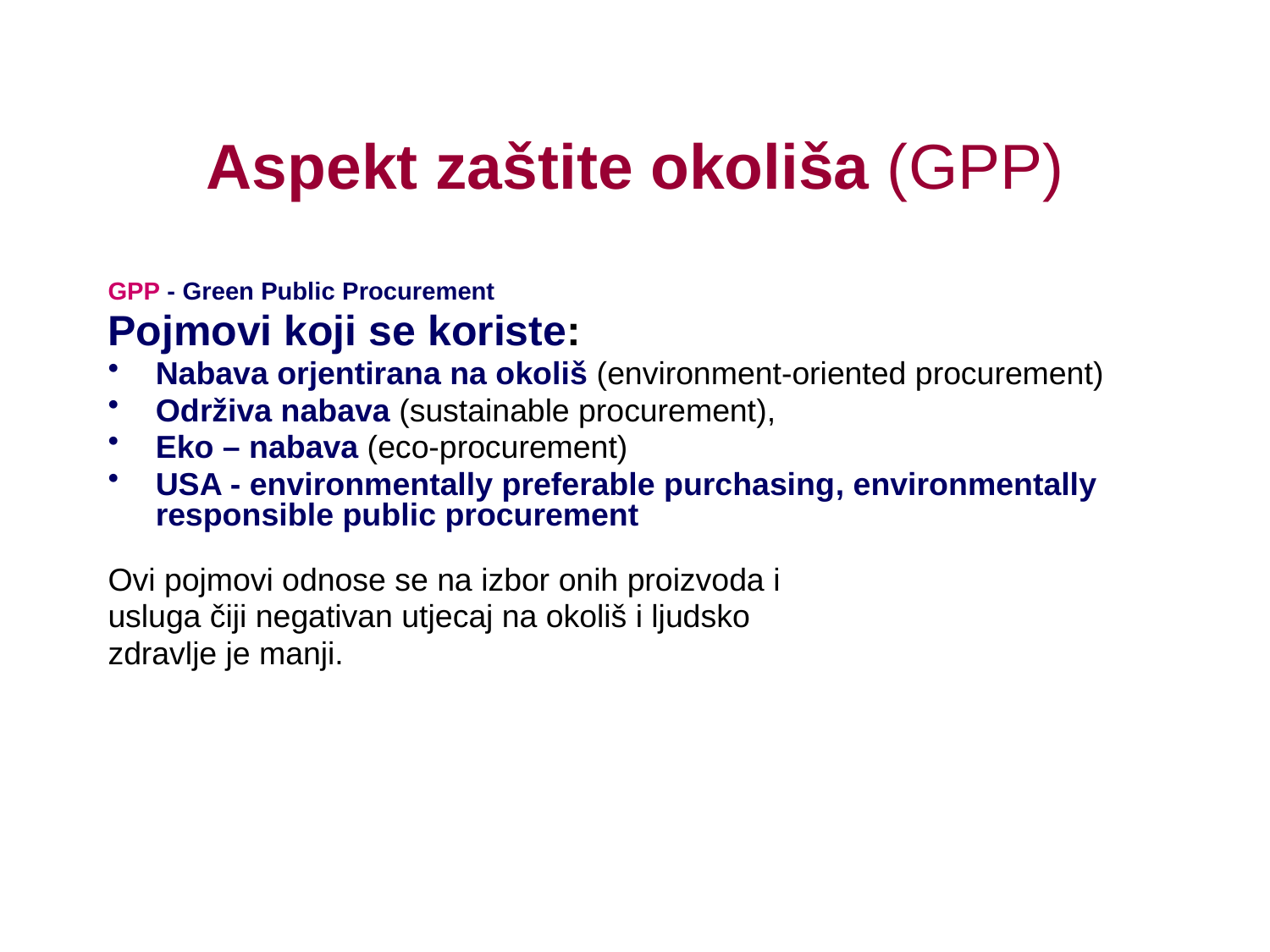

# Aspekt zaštite okoliša (GPP)
GPP - Green Public Procurement
Pojmovi koji se koriste:
Nabava orjentirana na okoliš (environment-oriented procurement)
Održiva nabava (sustainable procurement),
Eko – nabava (eco-procurement)
USA - environmentally preferable purchasing, environmentally responsible public procurement

Ovi pojmovi odnose se na izbor onih proizvoda i
usluga čiji negativan utjecaj na okoliš i ljudsko
zdravlje je manji.
32